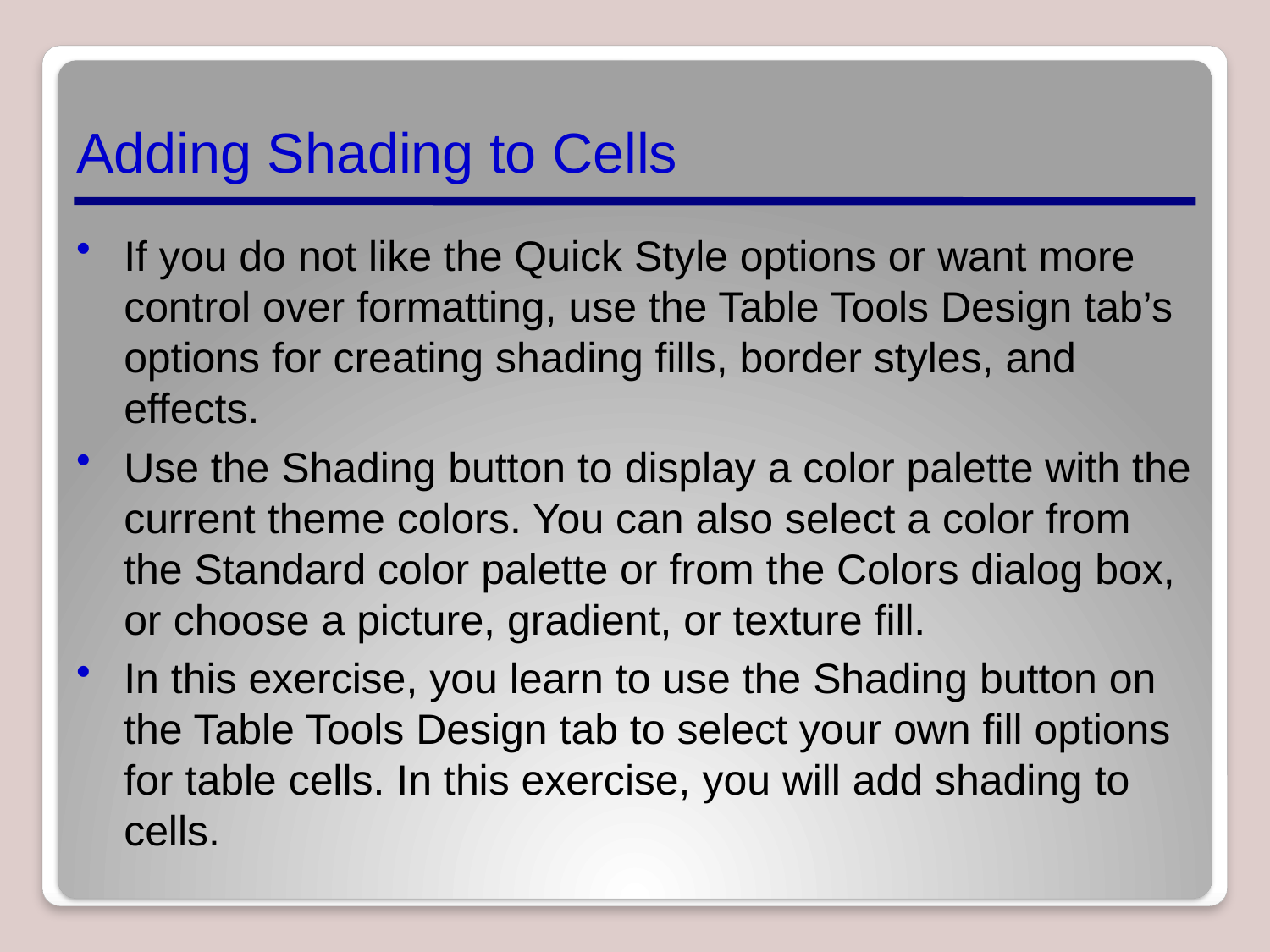

# Adding Shading to Cells
If you do not like the Quick Style options or want more control over formatting, use the Table Tools Design tab’s options for creating shading fills, border styles, and effects.
Use the Shading button to display a color palette with the current theme colors. You can also select a color from the Standard color palette or from the Colors dialog box, or choose a picture, gradient, or texture fill.
In this exercise, you learn to use the Shading button on the Table Tools Design tab to select your own fill options for table cells. In this exercise, you will add shading to cells.